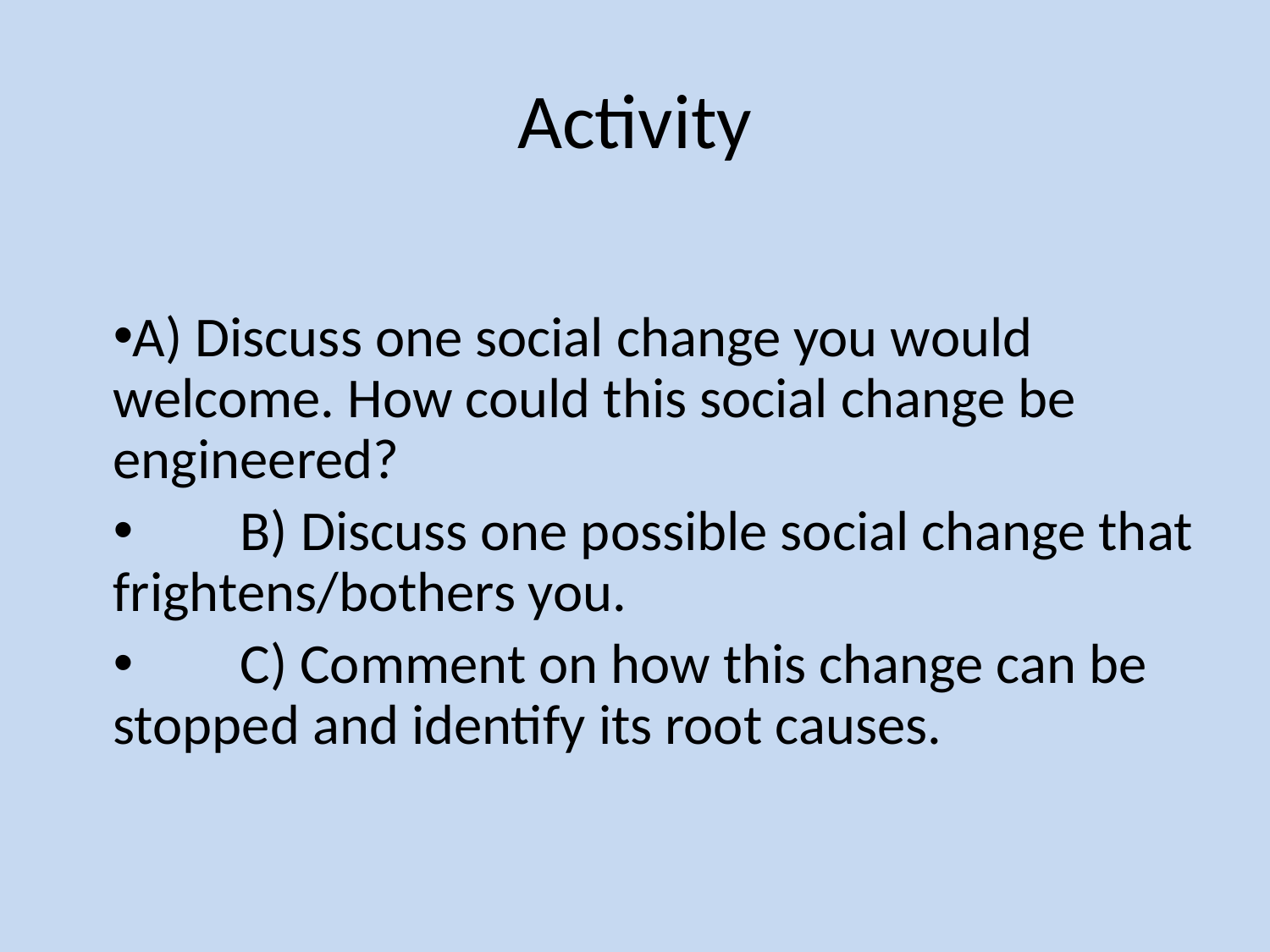

# Activity

A) Discuss one social change you would welcome. How could this social change be engineered?
	B) Discuss one possible social change that frightens/bothers you.
	C) Comment on how this change can be stopped and identify its root causes.